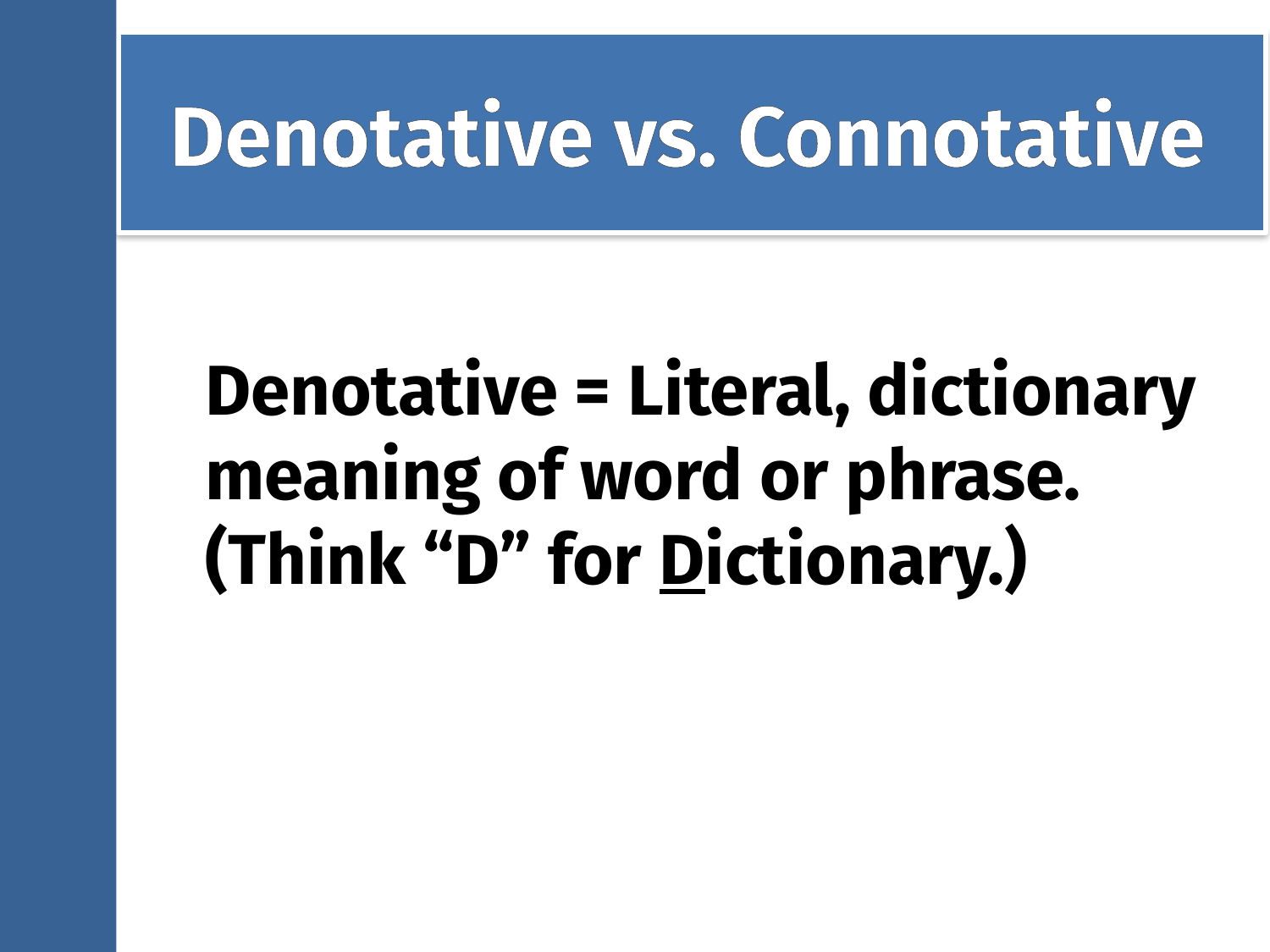

Denotative vs. Connotative
Denotative = Literal, dictionary meaning of word or phrase.  (Think “D” for Dictionary.)